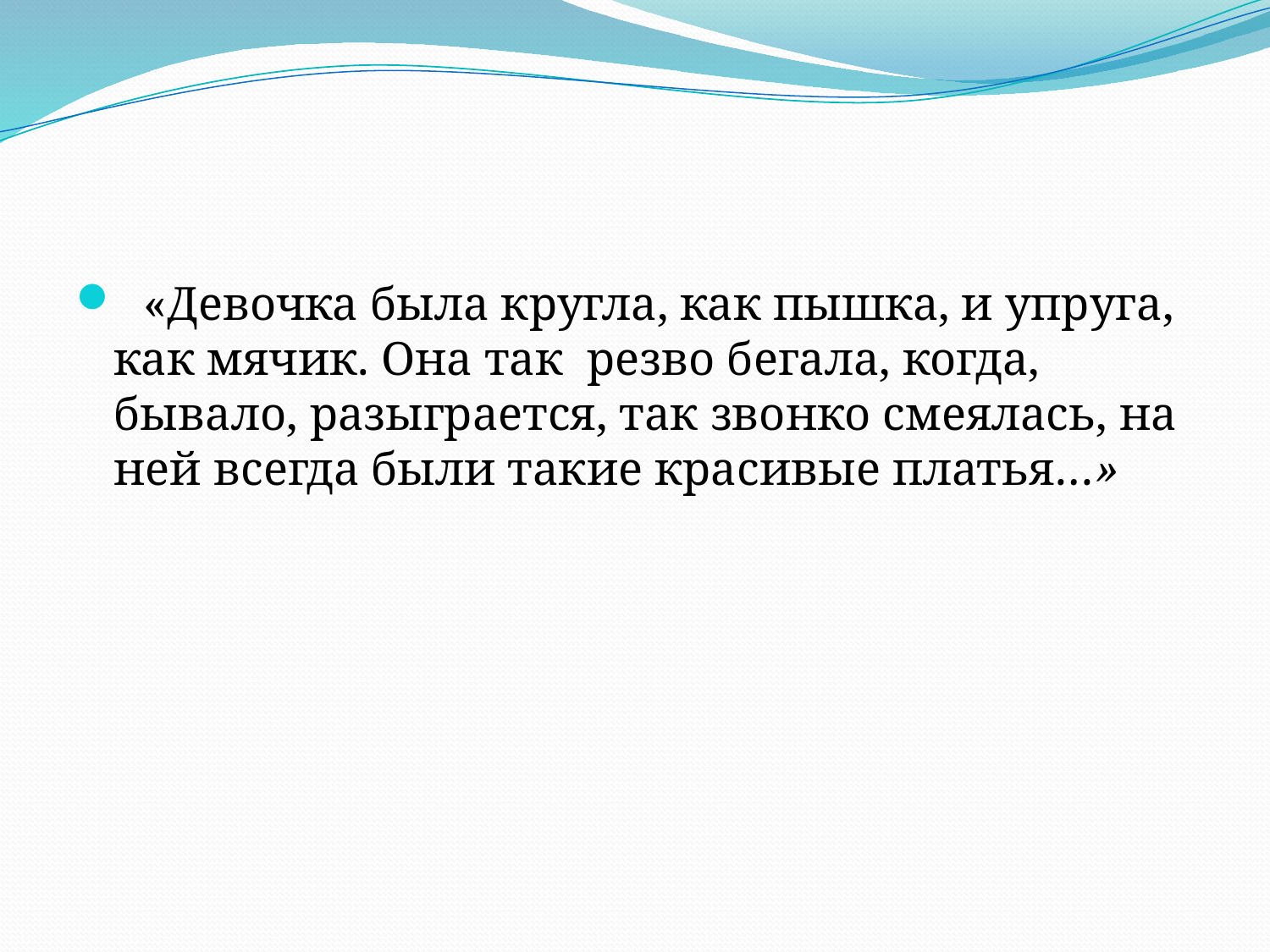

#
  «Девочка была кругла, как пышка, и упруга, как мячик. Она так  резво бегала, когда, бывало, разыграется, так звонко смеялась, на ней всегда были такие красивые платья…»